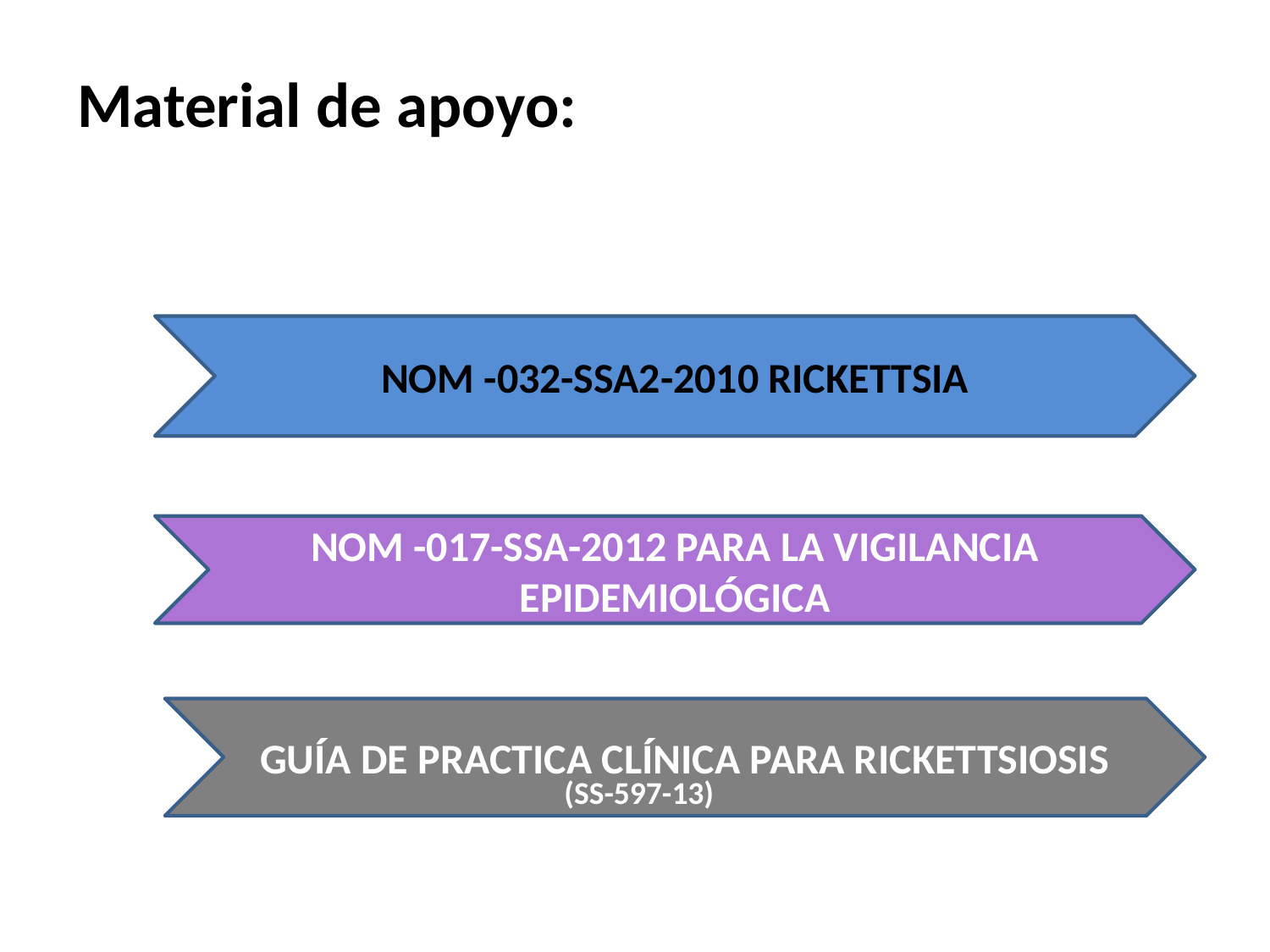

Material de apoyo:
NOM -032-SSA2-2010 RICKETTSIA
NOM -017-SSA-2012 PARA LA VIGILANCIA EPIDEMIOLÓGICA
GUÍA DE PRACTICA CLÍNICA PARA RICKETTSIOSIS
(SS-597-13)